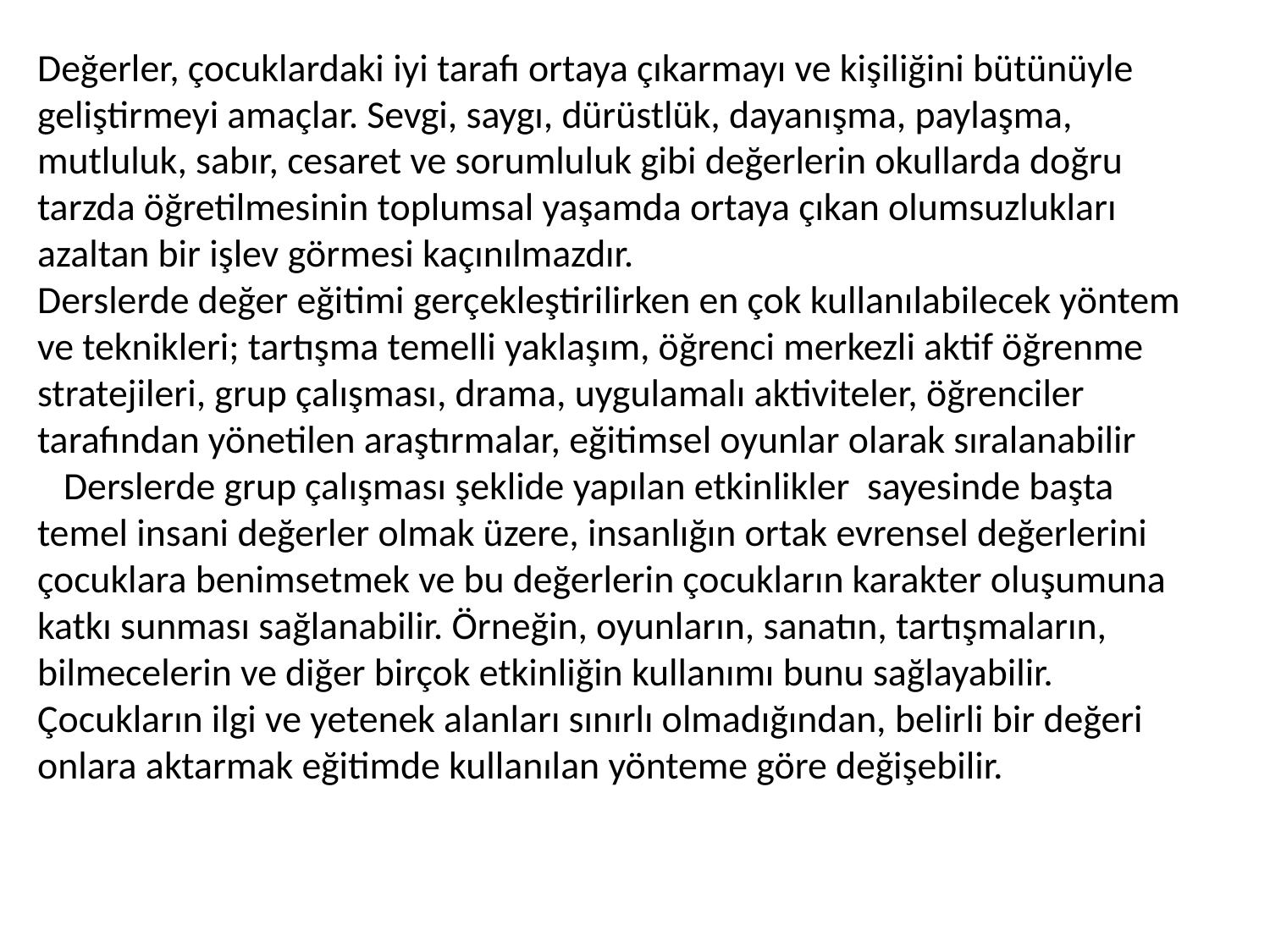

Değerler, çocuklardaki iyi tarafı ortaya çıkarmayı ve kişiliğini bütünüyle geliştirmeyi amaçlar. Sevgi, saygı, dürüstlük, dayanışma, paylaşma, mutluluk, sabır, cesaret ve sorumluluk gibi değerlerin okullarda doğru tarzda öğretilmesinin toplumsal yaşamda ortaya çıkan olumsuzlukları azaltan bir işlev görmesi kaçınılmazdır.
Derslerde değer eğitimi gerçekleştirilirken en çok kullanılabilecek yöntem ve teknikleri; tartışma temelli yaklaşım, öğrenci merkezli aktif öğrenme stratejileri, grup çalışması, drama, uygulamalı aktiviteler, öğrenciler tarafından yönetilen araştırmalar, eğitimsel oyunlar olarak sıralanabilir
   Derslerde grup çalışması şeklide yapılan etkinlikler  sayesinde başta temel insani değerler olmak üzere, insanlığın ortak evrensel değerlerini çocuklara benimsetmek ve bu değerlerin çocukların karakter oluşumuna katkı sunması sağlanabilir. Örneğin, oyunların, sanatın, tartışmaların, bilmecelerin ve diğer birçok etkinliğin kullanımı bunu sağlayabilir. Çocukların ilgi ve yetenek alanları sınırlı olmadığından, belirli bir değeri onlara aktarmak eğitimde kullanılan yönteme göre değişebilir.